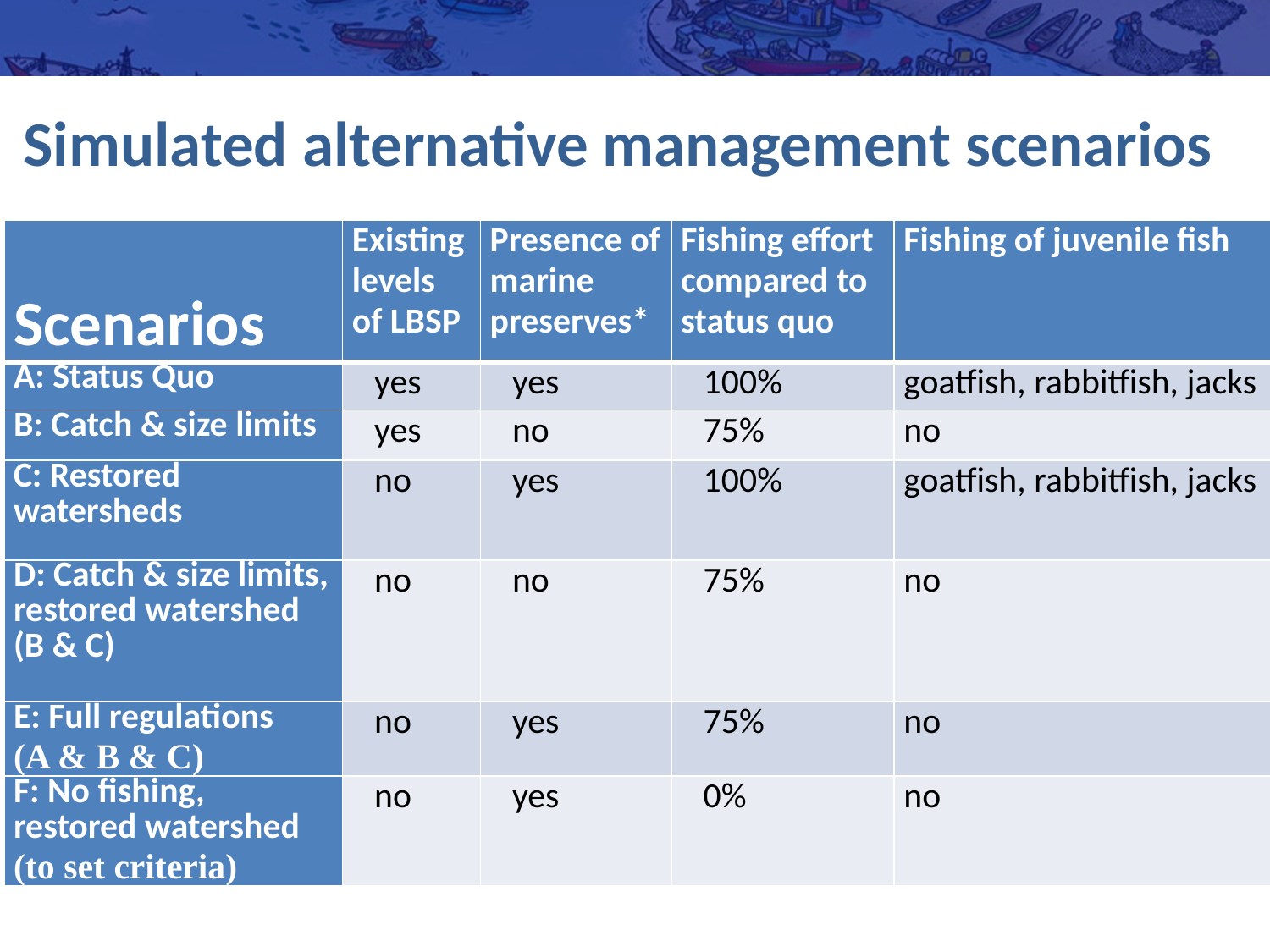

Simulated alternative management scenarios
| Scenarios | Existing levels of LBSP | Presence of marine preserves\* | Fishing effort compared to status quo | Fishing of juvenile fish |
| --- | --- | --- | --- | --- |
| A: Status Quo | yes | yes | 100% | goatfish, rabbitfish, jacks |
| B: Catch & size limits | yes | no | 75% | no |
| C: Restored watersheds | no | yes | 100% | goatfish, rabbitfish, jacks |
| D: Catch & size limits, restored watershed (B & C) | no | no | 75% | no |
| E: Full regulations (A & B & C) | no | yes | 75% | no |
| F: No fishing, restored watershed (to set criteria) | no | yes | 0% | no |